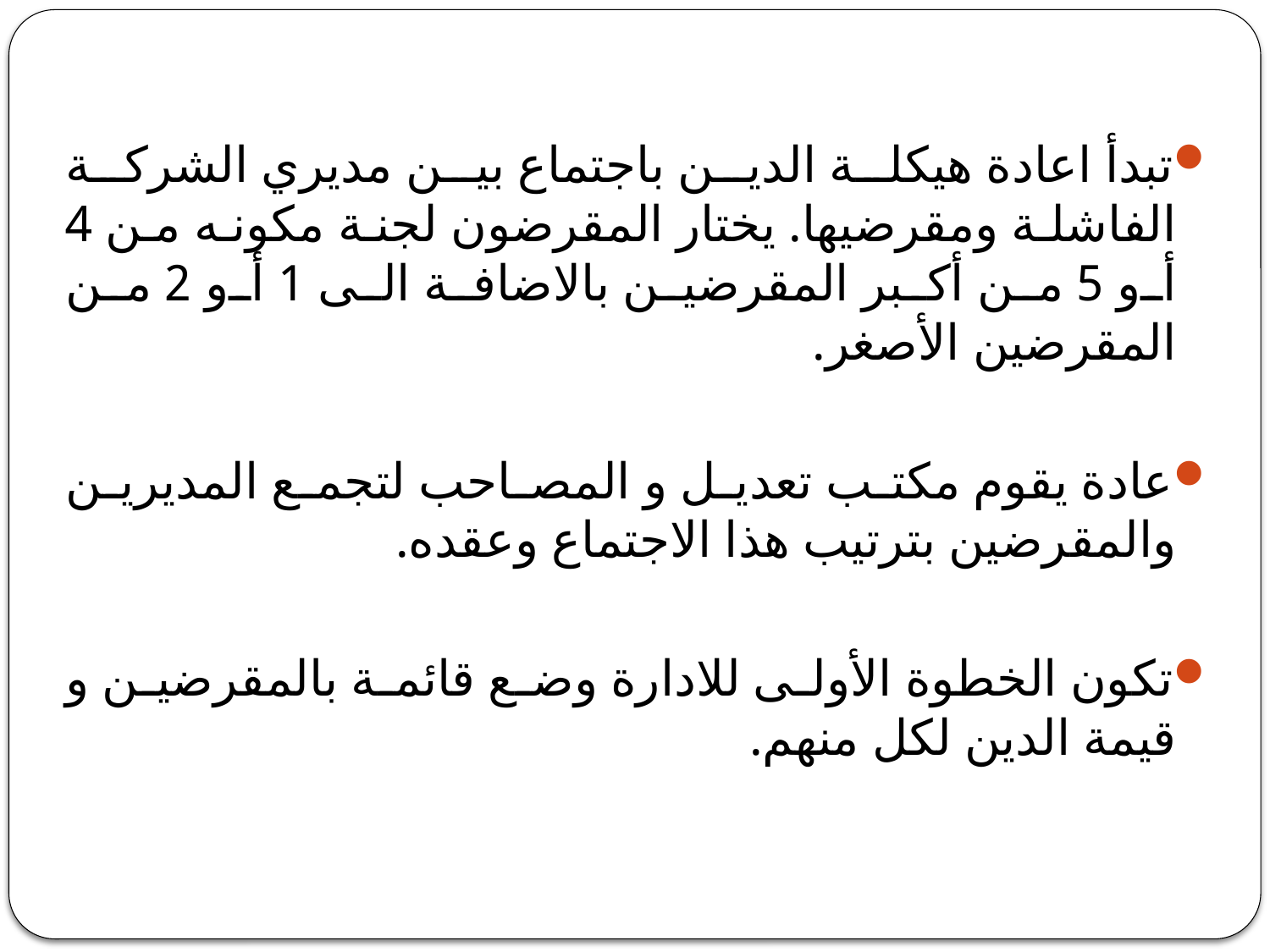

#
تبدأ اعادة هيكلة الدين باجتماع بين مديري الشركة الفاشلة ومقرضيها. يختار المقرضون لجنة مكونه من 4 أو 5 من أكبر المقرضين بالاضافة الى 1 أو 2 من المقرضين الأصغر.

عادة يقوم مكتب تعديل و المصاحب لتجمع المديرين والمقرضين بترتيب هذا الاجتماع وعقده.

تكون الخطوة الأولى للادارة وضع قائمة بالمقرضين و قيمة الدين لكل منهم.